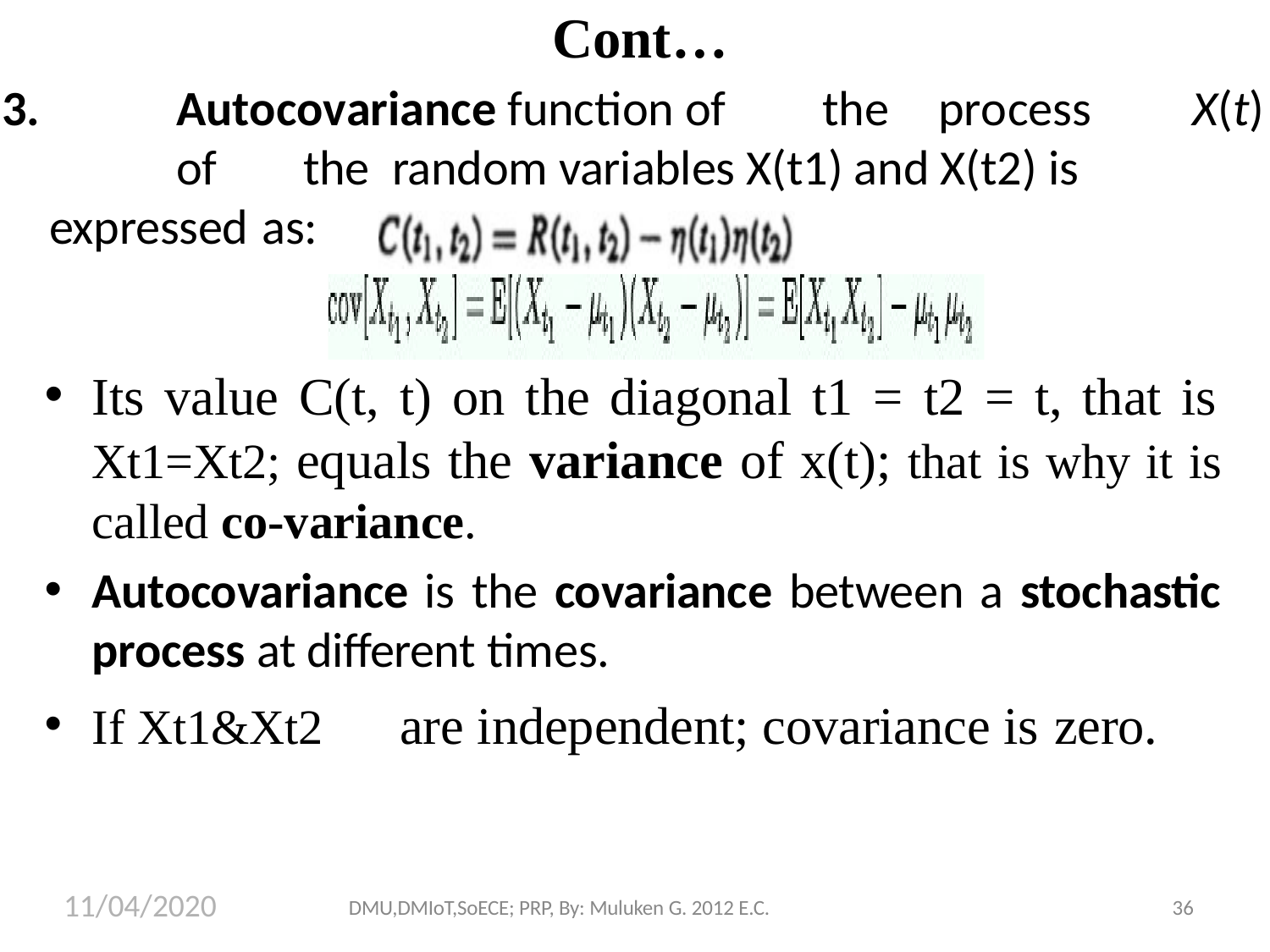

# Cont…
3.		Autocovariance function of	 the	process	X(t)	of	the  random variables X(t1) and X(t2) is expressed as:

Its value C(t, t) on the diagonal t1 = t2 = t, that is  Xt1=Xt2; equals the variance of x(t); that is why it is  called co-variance.
Autocovariance is the covariance between a stochastic  process at different times.
If Xt1&Xt2	are independent; covariance is zero.
11/04/2020
DMU,DMIoT,SoECE; PRP, By: Muluken G. 2012 E.C.
36